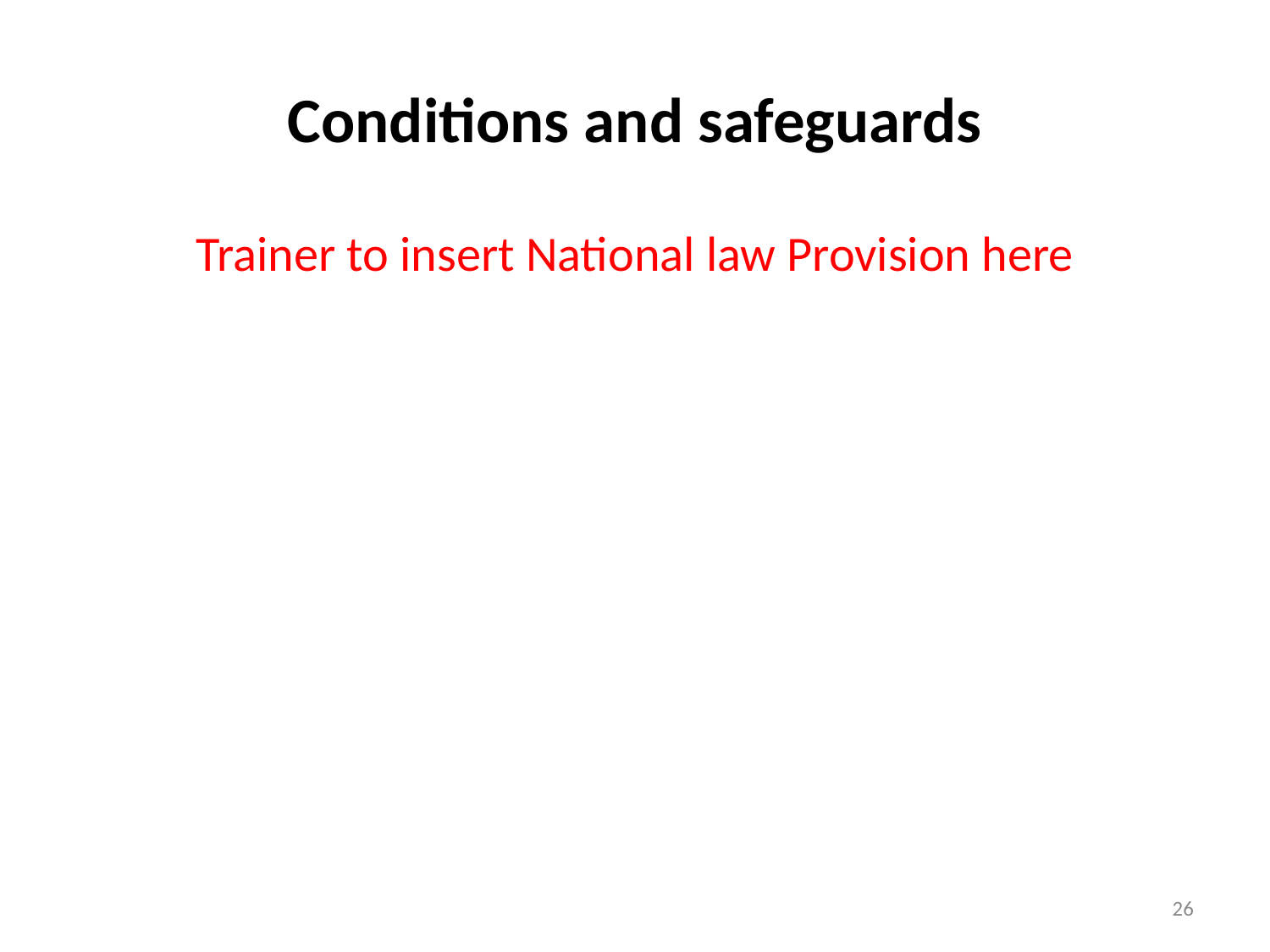

# Conditions and safeguards
Trainer to insert National law Provision here
26